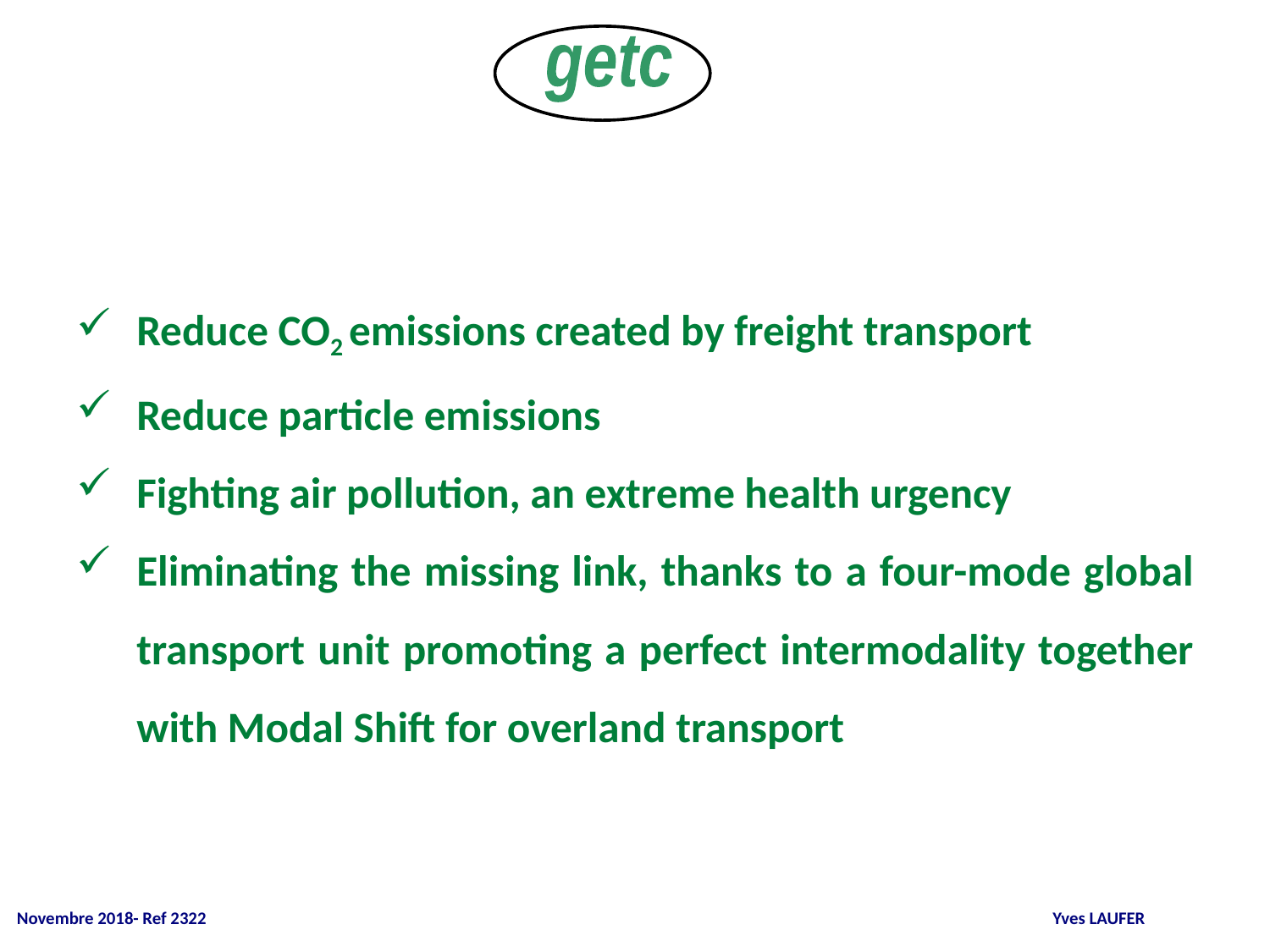

getc
Reduce CO2 emissions created by freight transport
Reduce particle emissions
Fighting air pollution, an extreme health urgency
Eliminating the missing link, thanks to a four-mode global transport unit promoting a perfect intermodality together with Modal Shift for overland transport

 Novembre 2018- Ref 2322                                                                                                                    			      Yves LAUFER